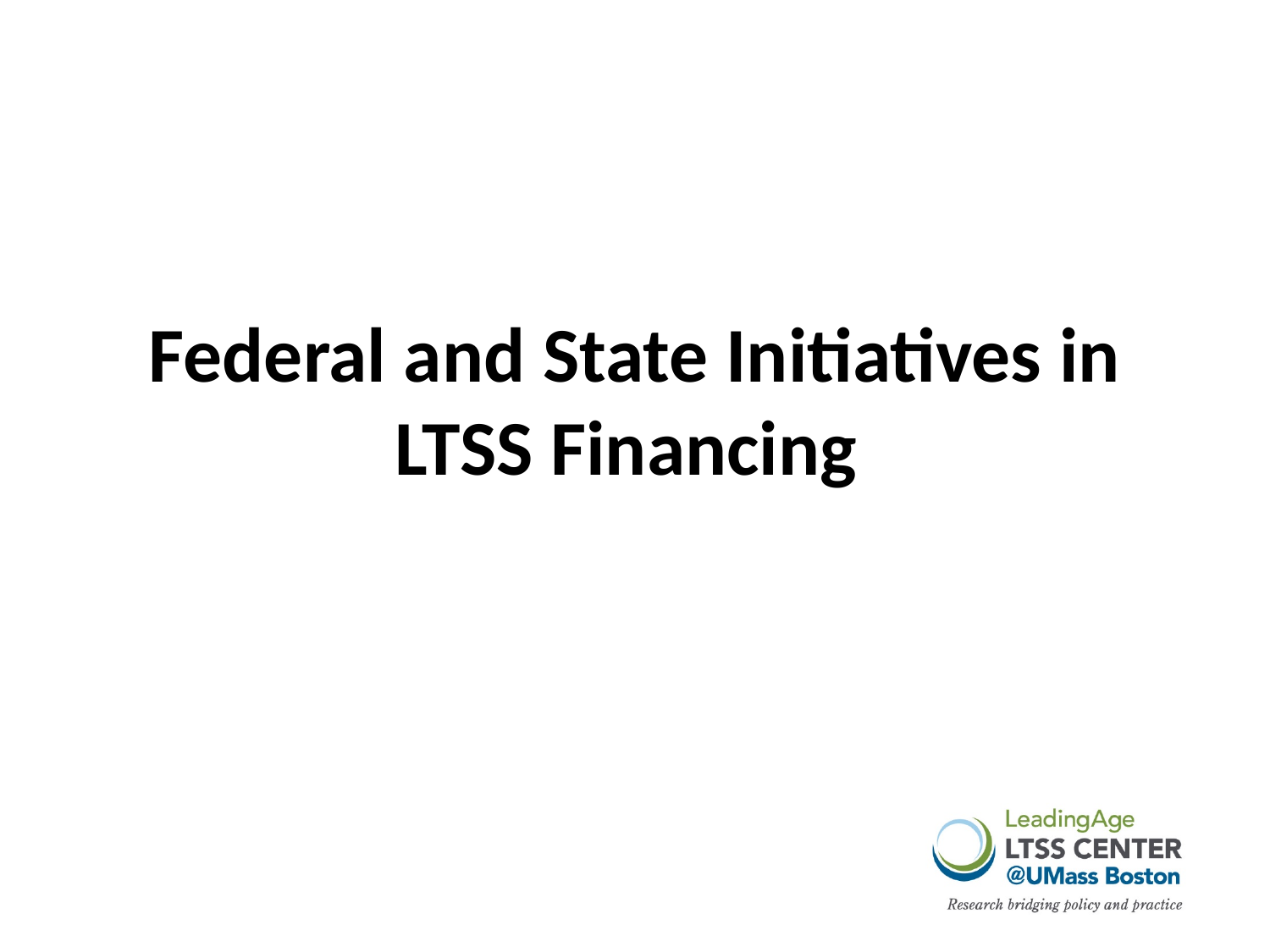

# Federal and State Initiatives in LTSS Financing